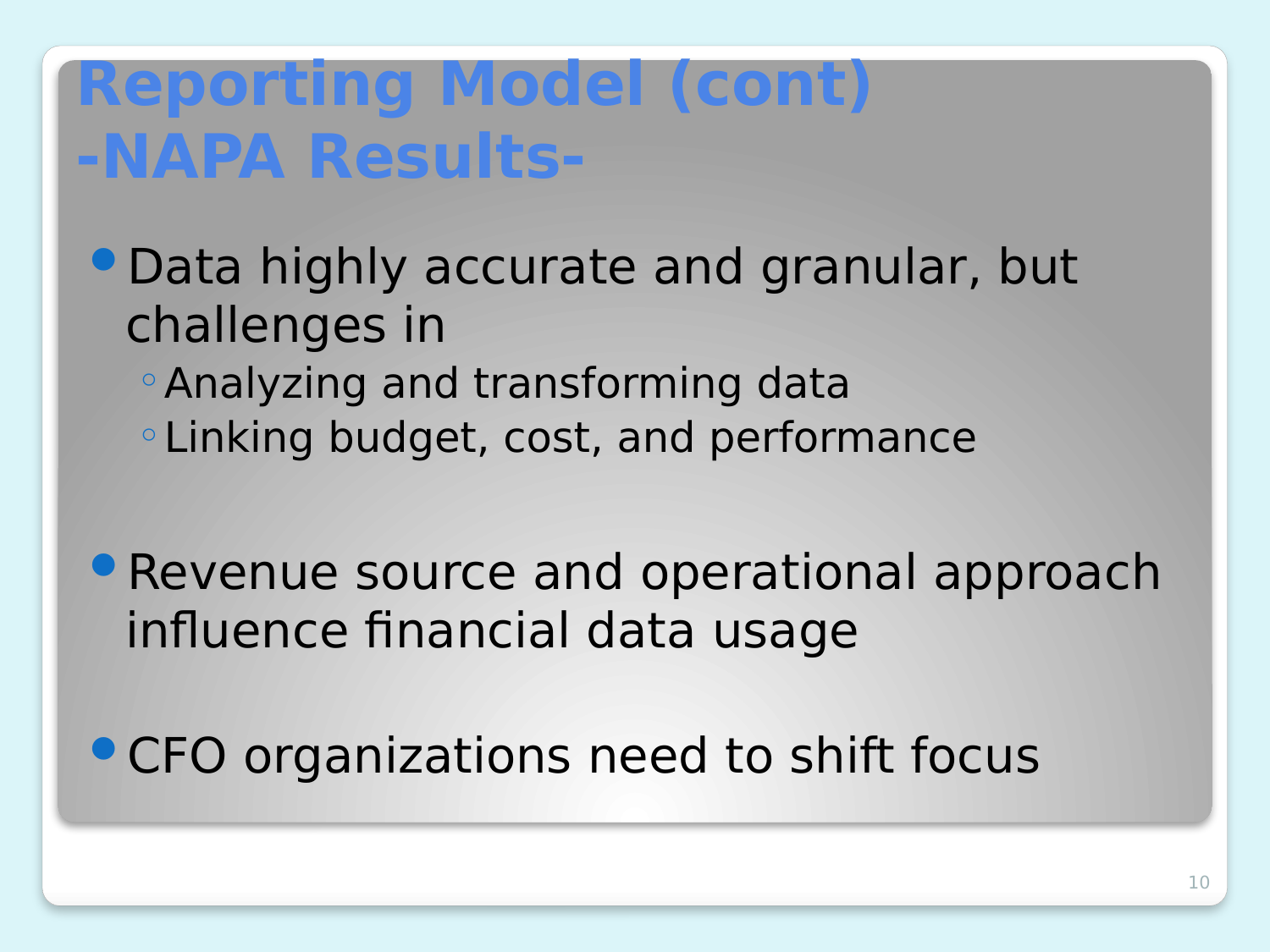

# Reporting Model (cont) -NAPA Results-
Data highly accurate and granular, but challenges in
Analyzing and transforming data
Linking budget, cost, and performance

Revenue source and operational approach influence financial data usage

CFO organizations need to shift focus

10